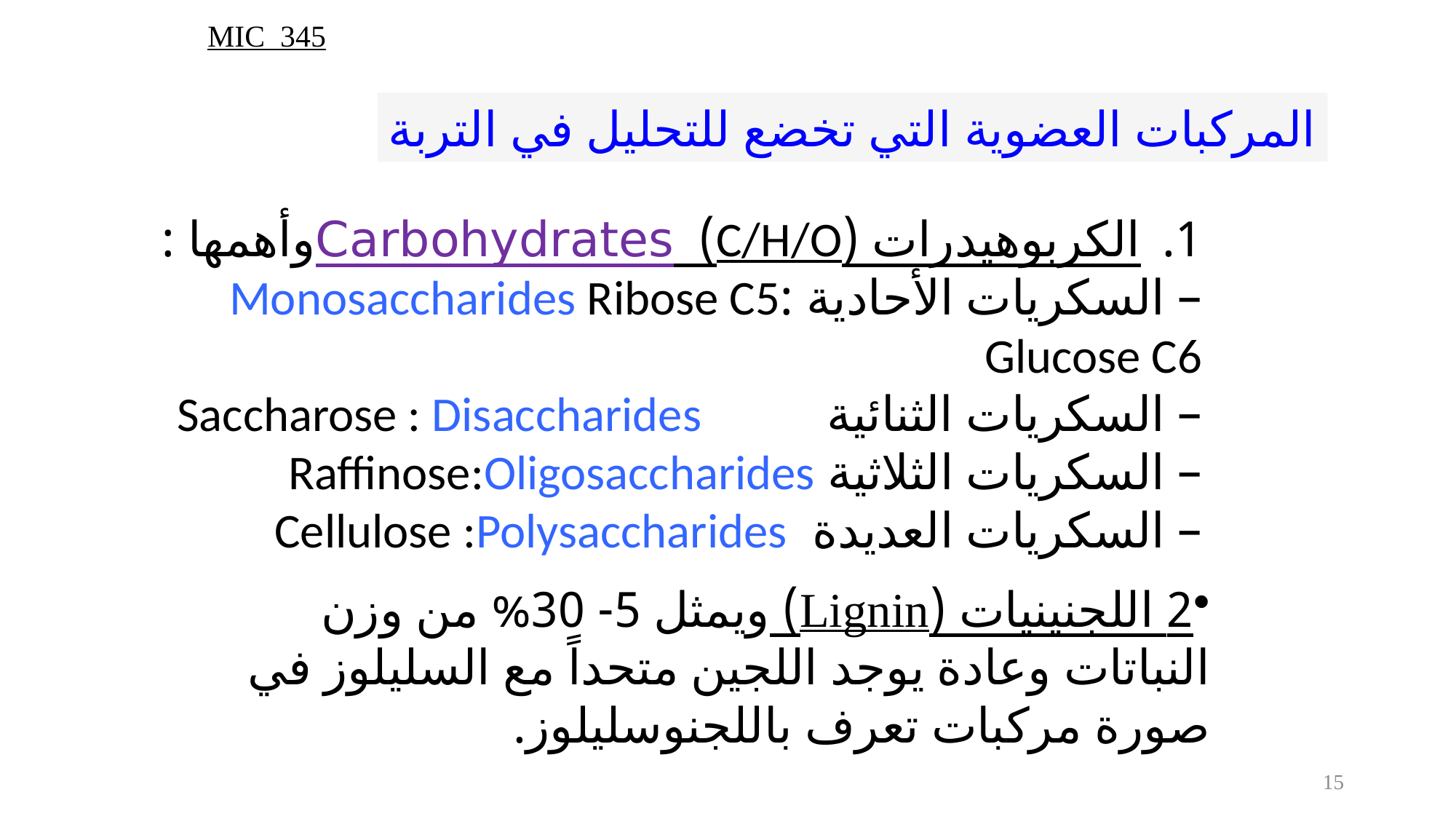

MIC  345
المركبات العضوية التي تخضع للتحليل في التربة
الكربوهيدرات (C/H/O)  Carbohydratesوأهمها :
– السكريات الأحادية :Monosaccharides Ribose C5 Glucose C6
– السكريات الثنائية          Saccharose : Disaccharides
– السكريات الثلاثية Raffinose:Oligosaccharides
– السكريات العديدة  Cellulose :Polysaccharides
2 اللجنينيات (Lignin) ويمثل 5- 30% من وزن النباتات وعادة يوجد اللجين متحداً مع السليلوز في صورة مركبات تعرف باللجنوسليلوز.
15